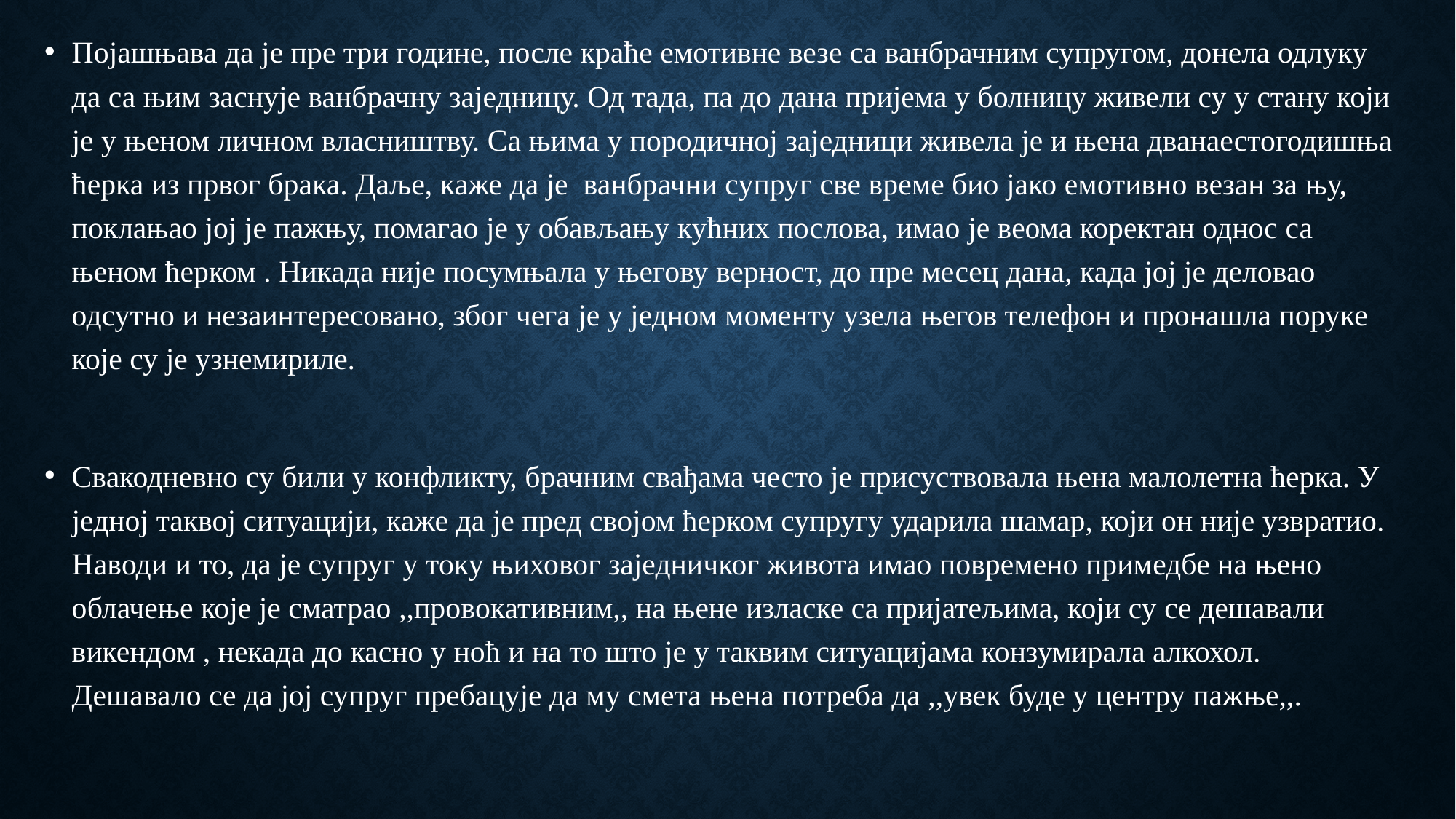

Појашњава да је пре три године, после краће емотивне везе са ванбрачним супругом, донела одлуку да са њим заснује ванбрачну заједницу. Од тада, па до дана пријема у болницу живели су у стану који је у њеном личном власништву. Са њима у породичној заједници живела је и њена дванаестогодишња ћерка из првог брака. Даље, каже да је  ванбрачни супруг све време био јако емотивно везан за њу, поклањао јој је пажњу, помагао је у обављању кућних послова, имао је веома коректан однос са њеном ћерком . Никада није посумњала у његову верност, до пре месец дана, када јој је деловао одсутно и незаинтересовано, због чега је у једном моменту узела његов телефон и пронашла поруке које су је узнемириле.

Свакодневно су били у конфликту, брачним свађама често је присуствовала њена малолетна ћерка. У једној таквој ситуацији, каже да је пред својом ћерком супругу ударила шамар, који он није узвратио. Наводи и то, да је супруг у току њиховог заједничког живота имао повремено примедбе на њено облачење које је сматрао ,,провокативним,, на њене изласке са пријатељима, који су се дешавали викендом , некада до касно у ноћ и на то што је у таквим ситуацијама конзумирала алкохол. Дешавало се да јој супруг пребацује да му смета њена потреба да ,,увек буде у центру пажње,,.